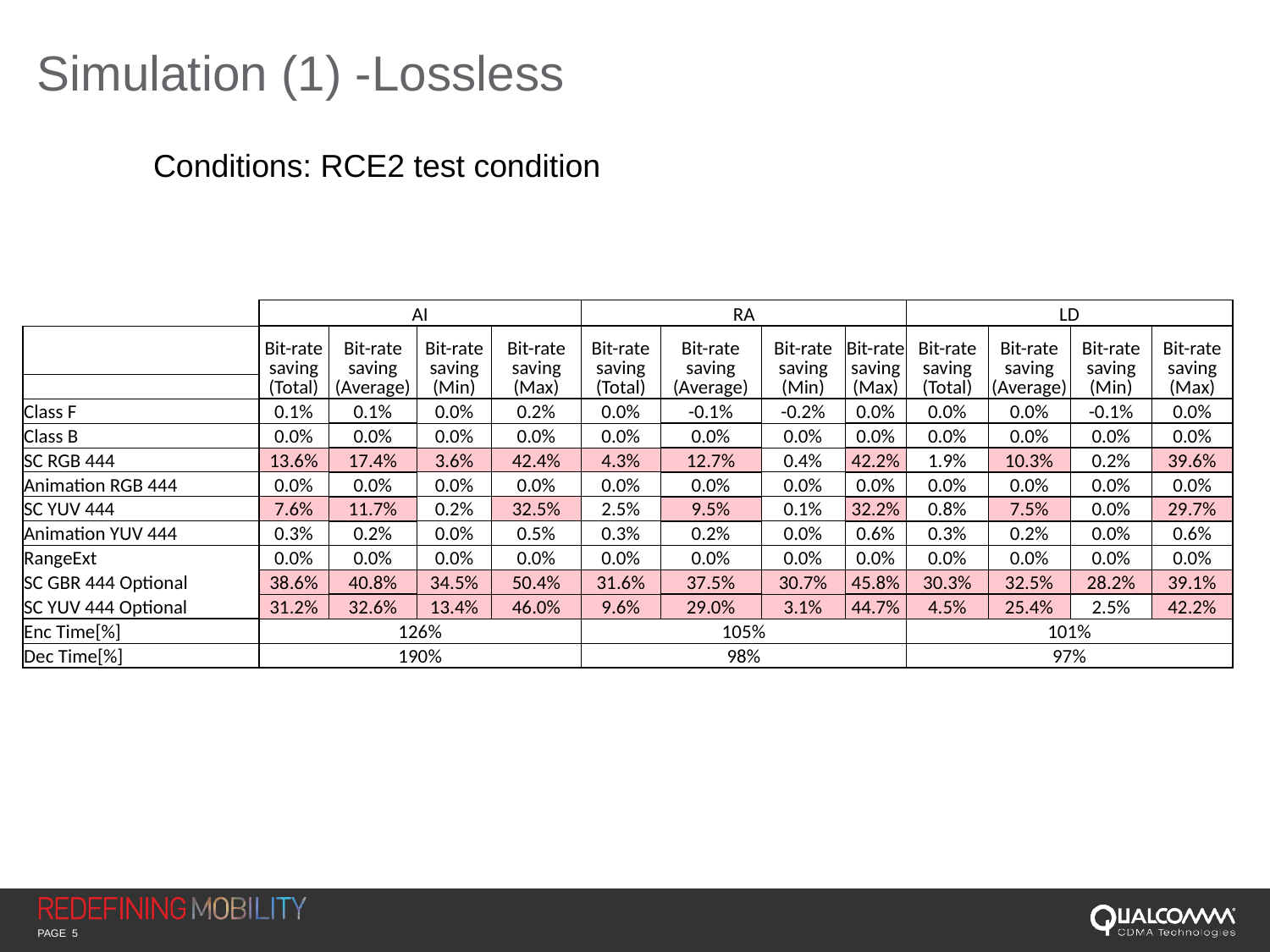

# Simulation (1) -Lossless
Conditions: RCE2 test condition
|  | AI |  |  |  | RA |  |  |  | LD |  |  |  |
| --- | --- | --- | --- | --- | --- | --- | --- | --- | --- | --- | --- | --- |
|  | Bit-rate saving (Total) | Bit-rate saving (Average) | Bit-rate saving (Min) | Bit-rate saving (Max) | Bit-rate saving (Total) | Bit-rate saving (Average) | Bit-rate saving (Min) | Bit-rate saving (Max) | Bit-rate saving (Total) | Bit-rate saving (Average) | Bit-rate saving (Min) | Bit-rate saving (Max) |
|  |  |  |  |  |  |  |  |  |  |  |  |  |
| Class F | 0.1% | 0.1% | 0.0% | 0.2% | 0.0% | -0.1% | -0.2% | 0.0% | 0.0% | 0.0% | -0.1% | 0.0% |
| Class B | 0.0% | 0.0% | 0.0% | 0.0% | 0.0% | 0.0% | 0.0% | 0.0% | 0.0% | 0.0% | 0.0% | 0.0% |
| SC RGB 444 | 13.6% | 17.4% | 3.6% | 42.4% | 4.3% | 12.7% | 0.4% | 42.2% | 1.9% | 10.3% | 0.2% | 39.6% |
| Animation RGB 444 | 0.0% | 0.0% | 0.0% | 0.0% | 0.0% | 0.0% | 0.0% | 0.0% | 0.0% | 0.0% | 0.0% | 0.0% |
| SC YUV 444 | 7.6% | 11.7% | 0.2% | 32.5% | 2.5% | 9.5% | 0.1% | 32.2% | 0.8% | 7.5% | 0.0% | 29.7% |
| Animation YUV 444 | 0.3% | 0.2% | 0.0% | 0.5% | 0.3% | 0.2% | 0.0% | 0.6% | 0.3% | 0.2% | 0.0% | 0.6% |
| RangeExt | 0.0% | 0.0% | 0.0% | 0.0% | 0.0% | 0.0% | 0.0% | 0.0% | 0.0% | 0.0% | 0.0% | 0.0% |
| SC GBR 444 Optional | 38.6% | 40.8% | 34.5% | 50.4% | 31.6% | 37.5% | 30.7% | 45.8% | 30.3% | 32.5% | 28.2% | 39.1% |
| SC YUV 444 Optional | 31.2% | 32.6% | 13.4% | 46.0% | 9.6% | 29.0% | 3.1% | 44.7% | 4.5% | 25.4% | 2.5% | 42.2% |
| Enc Time[%] | 126% |  |  |  | 105% |  |  |  | 101% |  |  |  |
| Dec Time[%] | 190% |  |  |  | 98% |  |  |  | 97% |  |  |  |